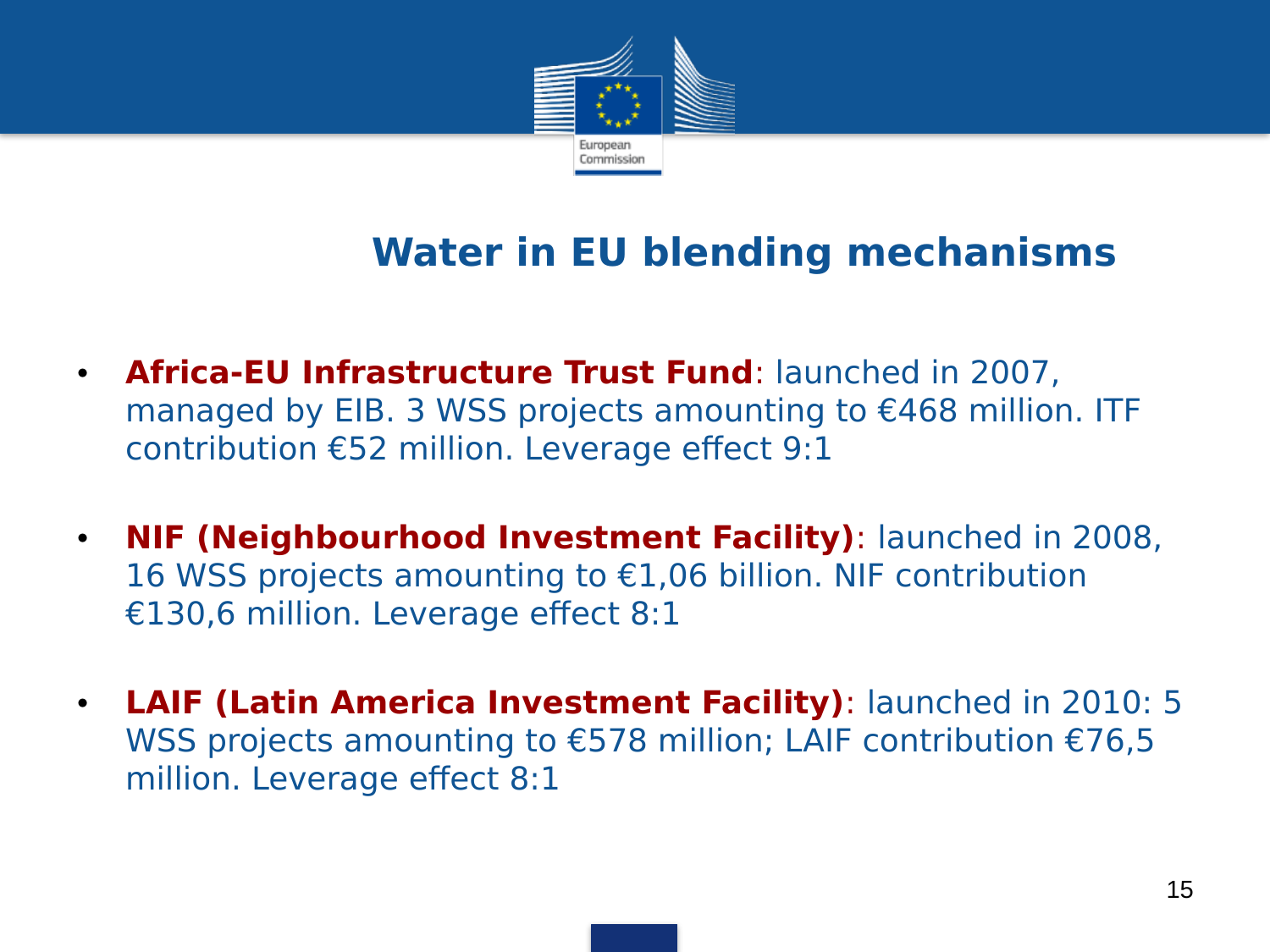

# Water in EU blending mechanisms
Africa-EU Infrastructure Trust Fund: launched in 2007, managed by EIB. 3 WSS projects amounting to €468 million. ITF contribution €52 million. Leverage effect 9:1

NIF (Neighbourhood Investment Facility): launched in 2008, 16 WSS projects amounting to €1,06 billion. NIF contribution €130,6 million. Leverage effect 8:1

LAIF (Latin America Investment Facility): launched in 2010: 5 WSS projects amounting to €578 million; LAIF contribution €76,5 million. Leverage effect 8:1
15